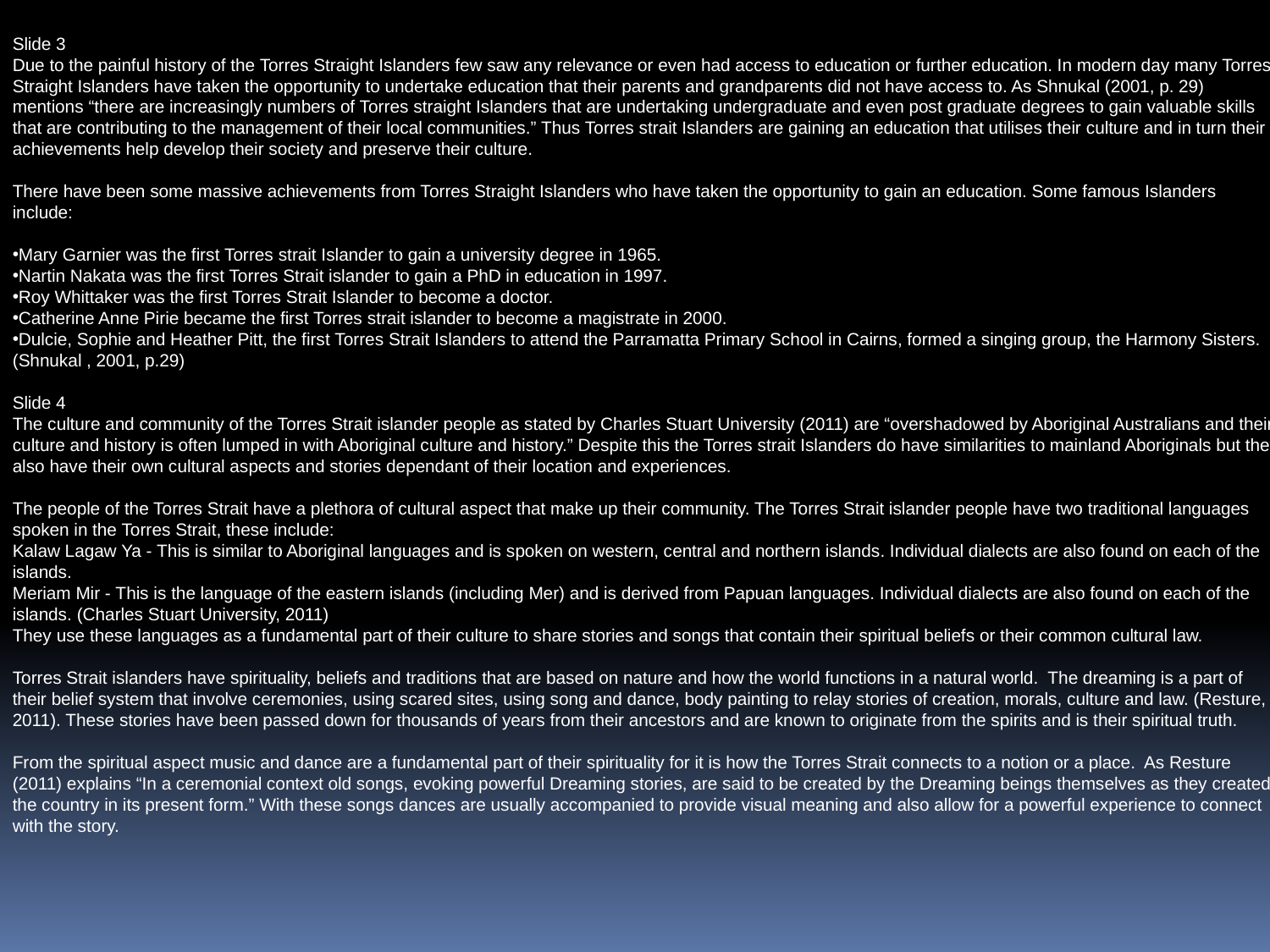

Slide 3
Due to the painful history of the Torres Straight Islanders few saw any relevance or even had access to education or further education. In modern day many Torres Straight Islanders have taken the opportunity to undertake education that their parents and grandparents did not have access to. As Shnukal (2001, p. 29) mentions “there are increasingly numbers of Torres straight Islanders that are undertaking undergraduate and even post graduate degrees to gain valuable skills that are contributing to the management of their local communities.” Thus Torres strait Islanders are gaining an education that utilises their culture and in turn their achievements help develop their society and preserve their culture.
There have been some massive achievements from Torres Straight Islanders who have taken the opportunity to gain an education. Some famous Islanders include:

Mary Garnier was the first Torres strait Islander to gain a university degree in 1965.
Nartin Nakata was the first Torres Strait islander to gain a PhD in education in 1997.
Roy Whittaker was the first Torres Strait Islander to become a doctor.
Catherine Anne Pirie became the first Torres strait islander to become a magistrate in 2000.
Dulcie, Sophie and Heather Pitt, the first Torres Strait Islanders to attend the Parramatta Primary School in Cairns, formed a singing group, the Harmony Sisters.
(Shnukal , 2001, p.29)

Slide 4
The culture and community of the Torres Strait islander people as stated by Charles Stuart University (2011) are “overshadowed by Aboriginal Australians and their culture and history is often lumped in with Aboriginal culture and history.” Despite this the Torres strait Islanders do have similarities to mainland Aboriginals but they also have their own cultural aspects and stories dependant of their location and experiences.

The people of the Torres Strait have a plethora of cultural aspect that make up their community. The Torres Strait islander people have two traditional languages spoken in the Torres Strait, these include:
Kalaw Lagaw Ya - This is similar to Aboriginal languages and is spoken on western, central and northern islands. Individual dialects are also found on each of the islands.
Meriam Mir - This is the language of the eastern islands (including Mer) and is derived from Papuan languages. Individual dialects are also found on each of the islands. (Charles Stuart University, 2011)
They use these languages as a fundamental part of their culture to share stories and songs that contain their spiritual beliefs or their common cultural law.

Torres Strait islanders have spirituality, beliefs and traditions that are based on nature and how the world functions in a natural world.  The dreaming is a part of their belief system that involve ceremonies, using scared sites, using song and dance, body painting to relay stories of creation, morals, culture and law. (Resture, 2011). These stories have been passed down for thousands of years from their ancestors and are known to originate from the spirits and is their spiritual truth.

From the spiritual aspect music and dance are a fundamental part of their spirituality for it is how the Torres Strait connects to a notion or a place.  As Resture (2011) explains “In a ceremonial context old songs, evoking powerful Dreaming stories, are said to be created by the Dreaming beings themselves as they created the country in its present form.” With these songs dances are usually accompanied to provide visual meaning and also allow for a powerful experience to connect with the story.